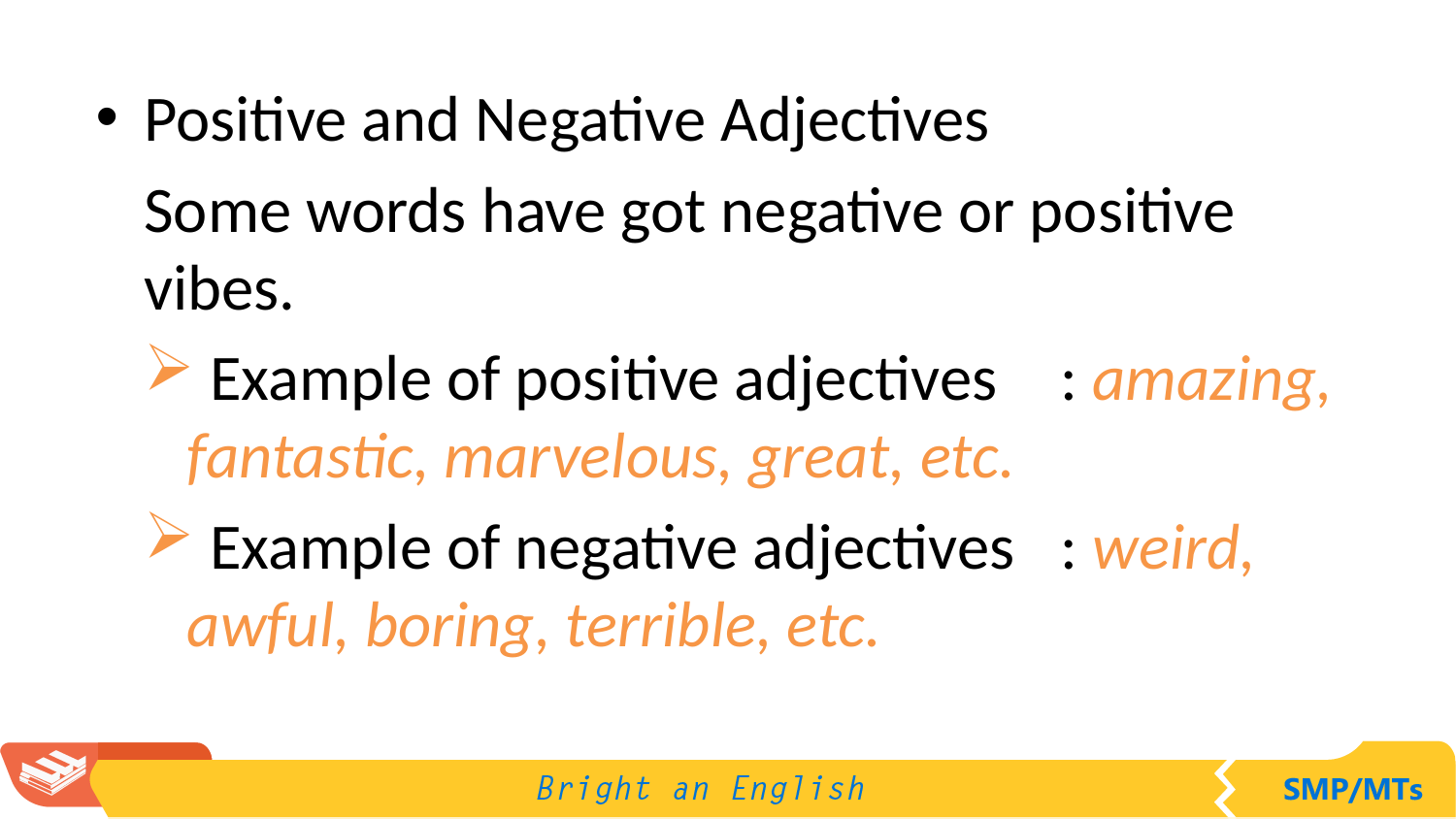

Positive and Negative Adjectives
Some words have got negative or positive vibes.
 Example of positive adjectives	: amazing, fantastic, marvelous, great, etc.
 Example of negative adjectives	: weird, awful, boring, terrible, etc.